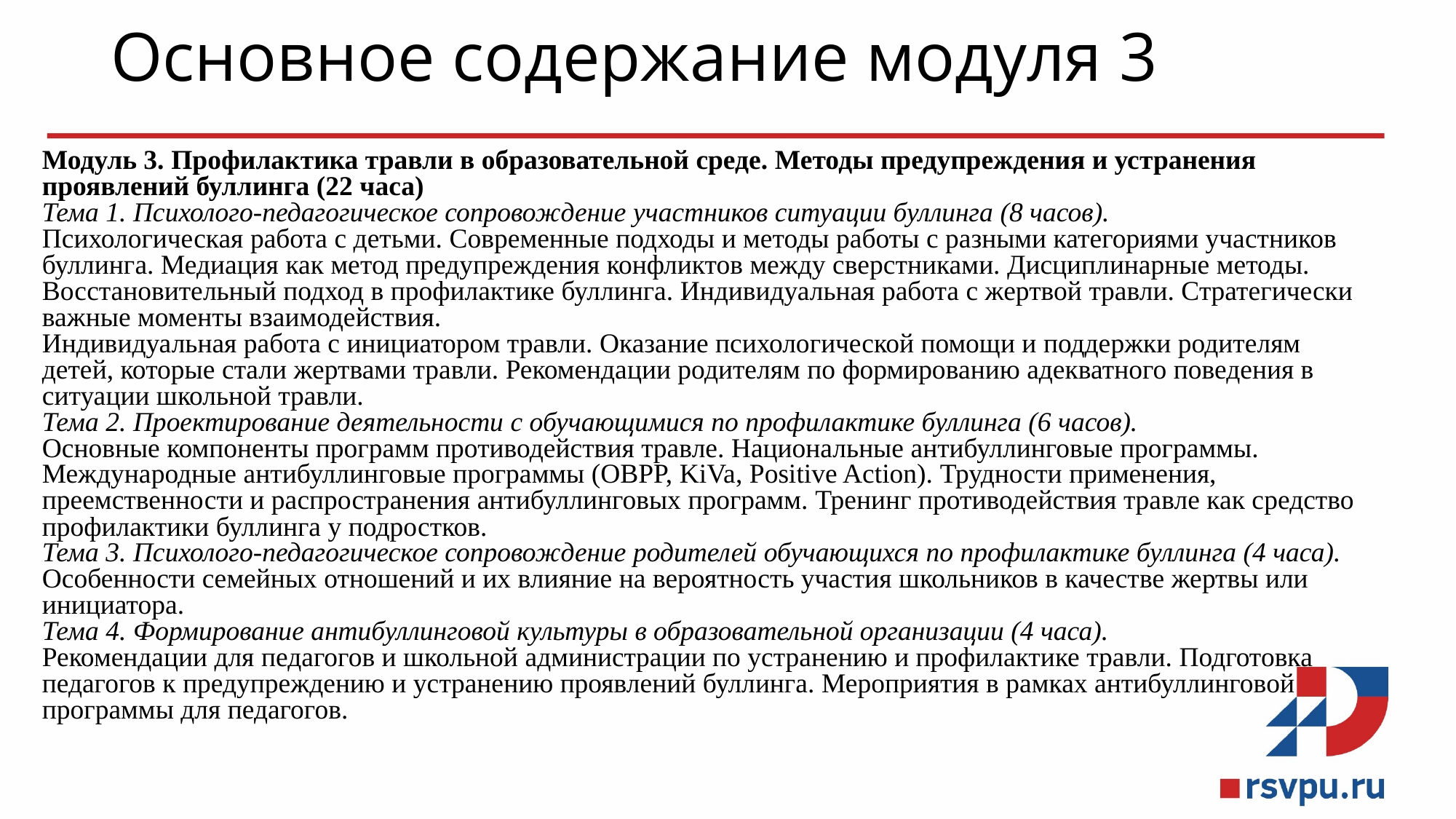

# Основное содержание модуля 3
Модуль 3. Профилактика травли в образовательной среде. Методы предупреждения и устранения проявлений буллинга (22 часа)
Тема 1. Психолого-педагогическое сопровождение участников ситуации буллинга (8 часов).
Психологическая работа с детьми. Современные подходы и методы работы с разными категориями участников буллинга. Медиация как метод предупреждения конфликтов между сверстниками. Дисциплинарные методы. Восстановительный подход в профилактике буллинга. Индивидуальная работа с жертвой травли. Стратегически важные моменты взаимодействия.
Индивидуальная работа с инициатором травли. Оказание психологической помощи и поддержки родителям детей, которые стали жертвами травли. Рекомендации родителям по формированию адекватного поведения в ситуации школьной травли.
Тема 2. Проектирование деятельности с обучающимися по профилактике буллинга (6 часов).
Основные компоненты программ противодействия травле. Национальные антибуллинговые программы. Международные антибуллинговые программы (OBPP, KiVa, Positive Action). Трудности применения, преемственности и распространения антибуллинговых программ. Тренинг противодействия травле как средство профилактики буллинга у подростков.
Тема 3. Психолого-педагогическое сопровождение родителей обучающихся по профилактике буллинга (4 часа).
Особенности семейных отношений и их влияние на вероятность участия школьников в качестве жертвы или инициатора.
Тема 4. Формирование антибуллинговой культуры в образовательной организации (4 часа).
Рекомендации для педагогов и школьной администрации по устранению и профилактике травли. Подготовка педагогов к предупреждению и устранению проявлений буллинга. Мероприятия в рамках антибуллинговой программы для педагогов.